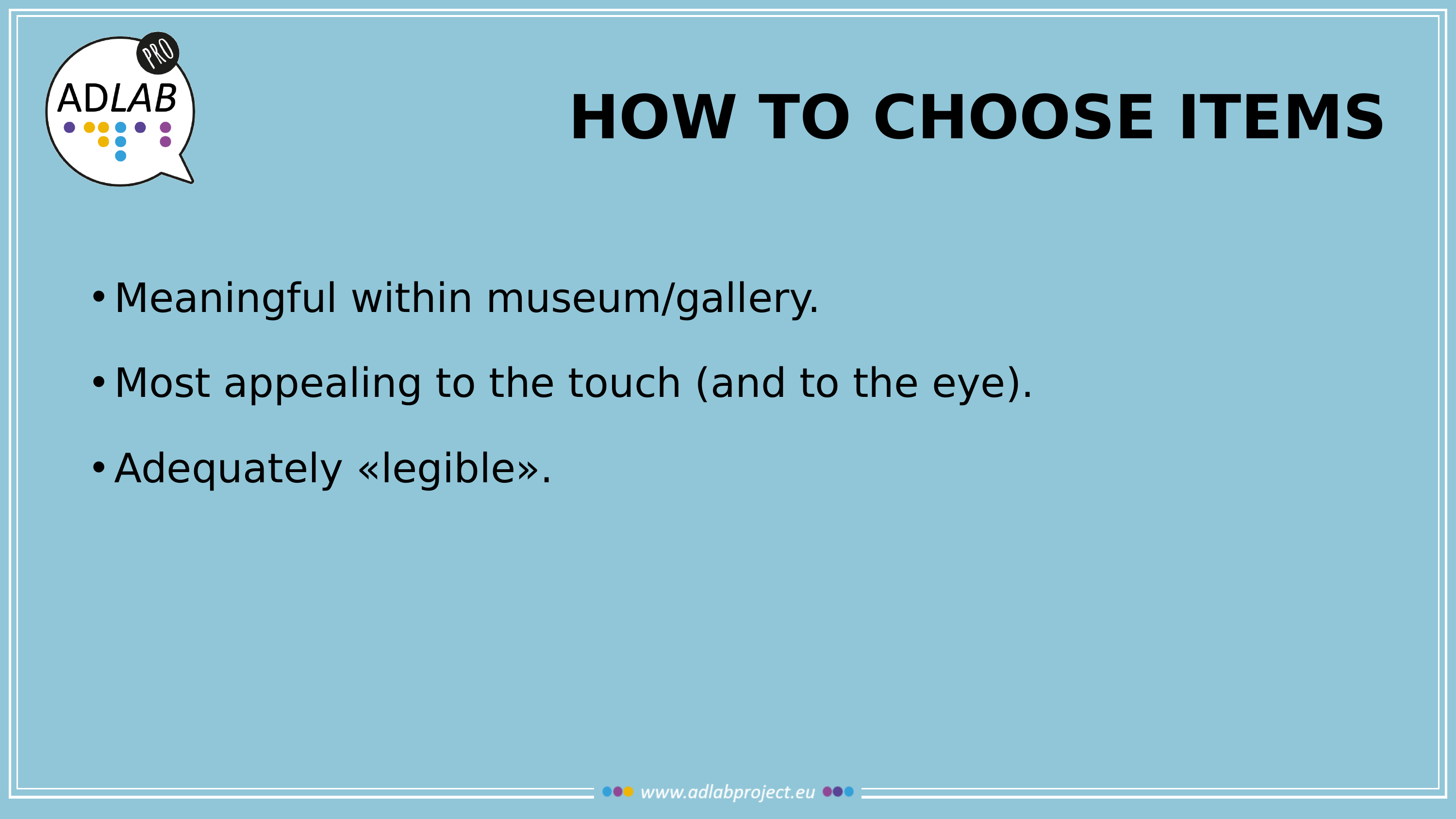

# How to choose items
Meaningful within museum/gallery.
Most appealing to the touch (and to the eye).
Adequately «legible».